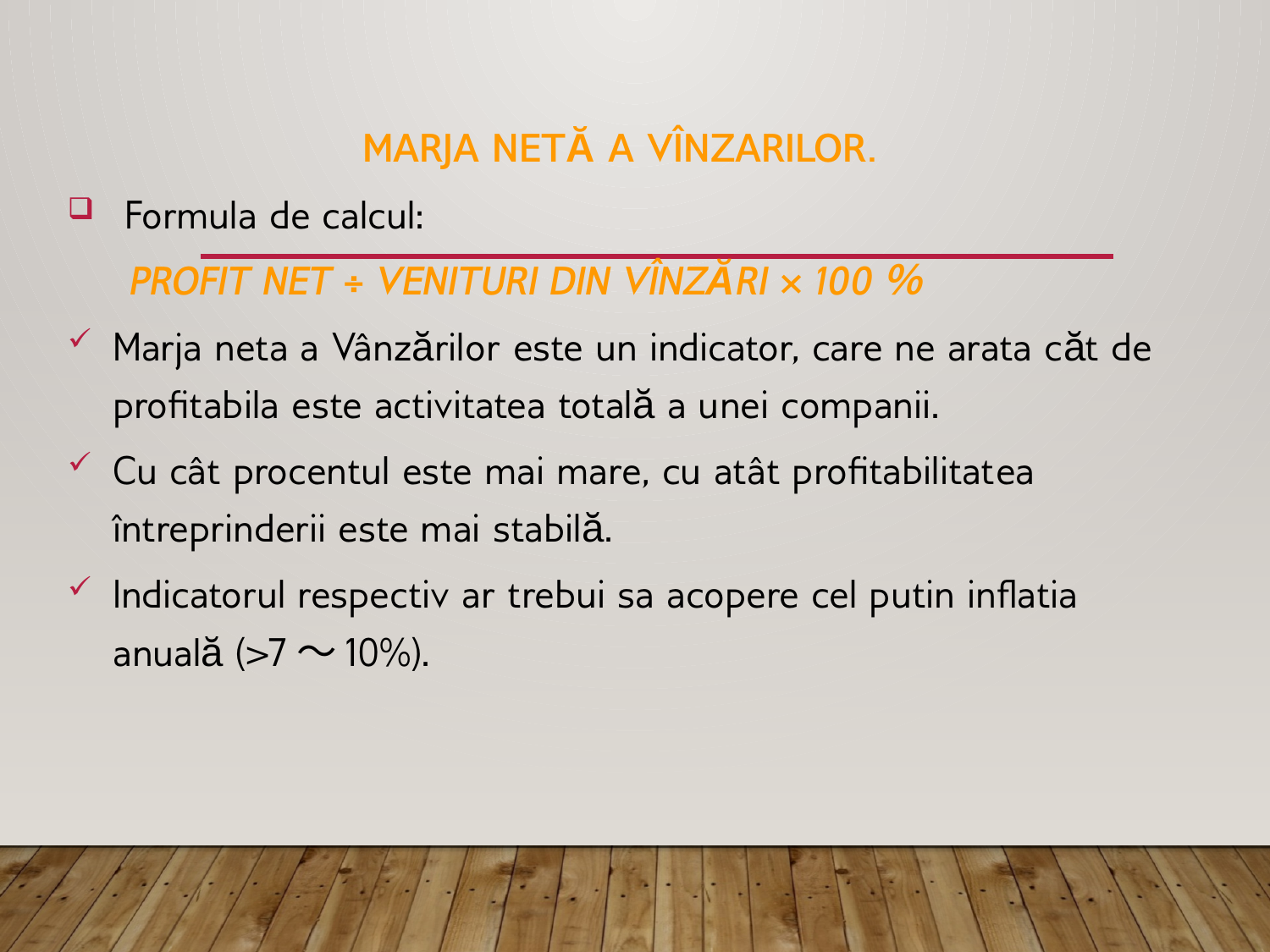

MARJA NETĂ A VÎNZARILOR.
 Formula de calcul:
     PROFIT NET ÷ VENITURI DIN VÎNZĂRI × 100％
Marja neta a Vânzărilor este un indicator, care ne arata căt de profitabila este activitatea totală a unei companii.
Cu cât procentul este mai mare, cu atât profitabilitatea întreprinderii este mai stabilă.
Indicatorul respectiv ar trebui sa acopere cel putin inflatia anuală (>7～10%).